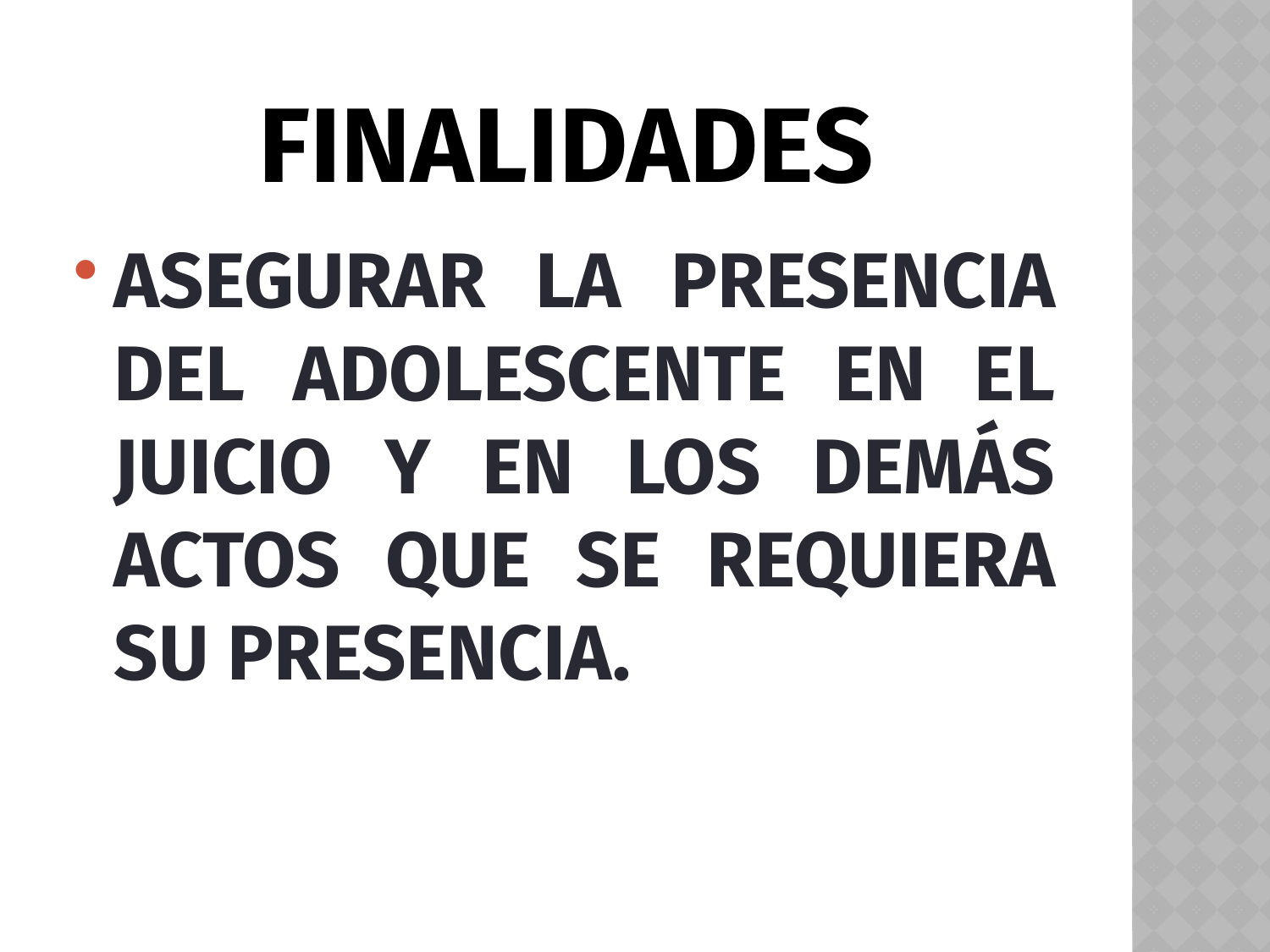

# FINALIDADES
ASEGURAR LA PRESENCIA DEL ADOLESCENTE EN EL JUICIO Y EN LOS DEMÁS ACTOS QUE SE REQUIERA SU PRESENCIA.